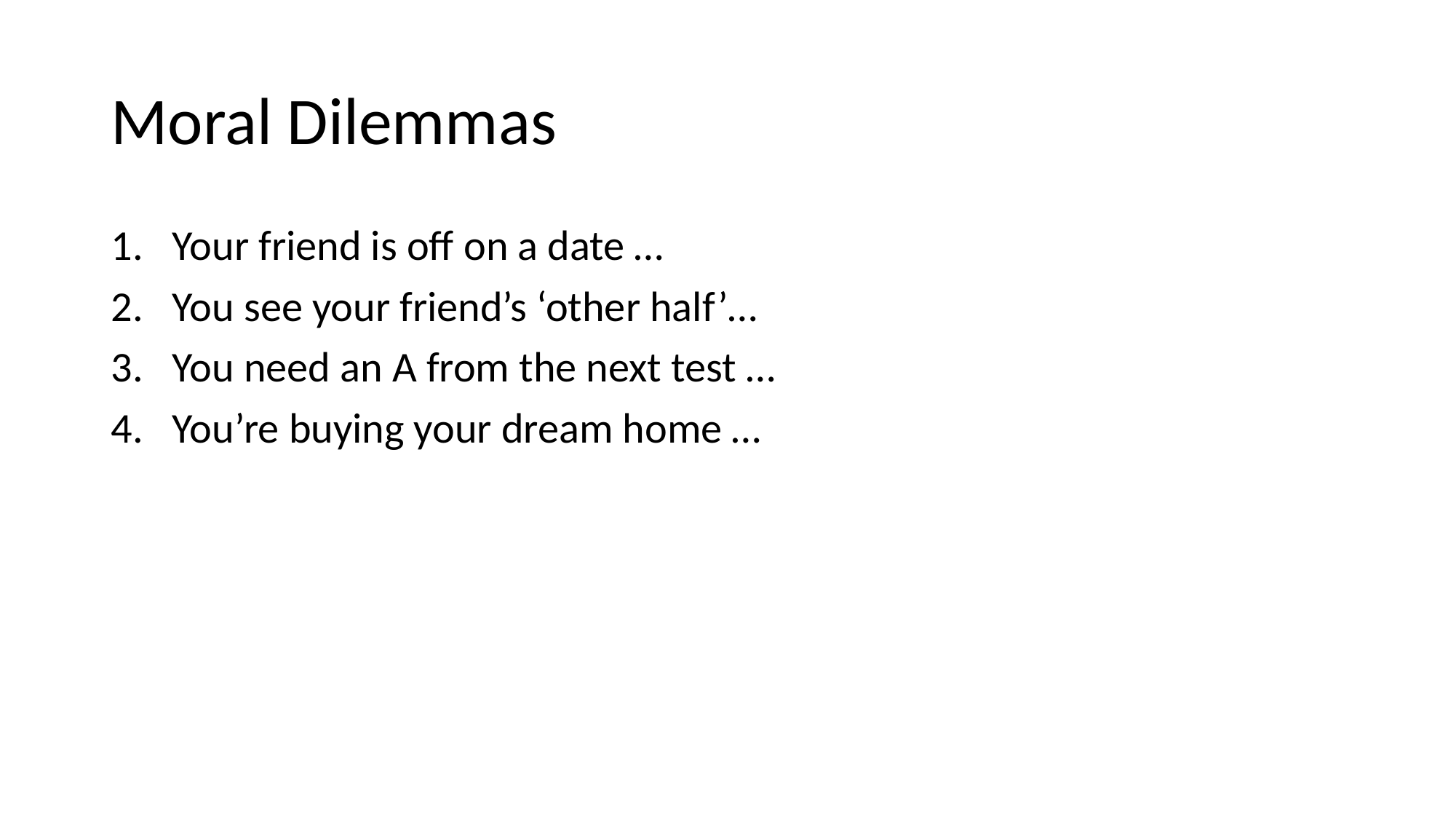

# Moral Dilemmas
Your friend is off on a date …
You see your friend’s ‘other half’…
You need an A from the next test …
You’re buying your dream home …